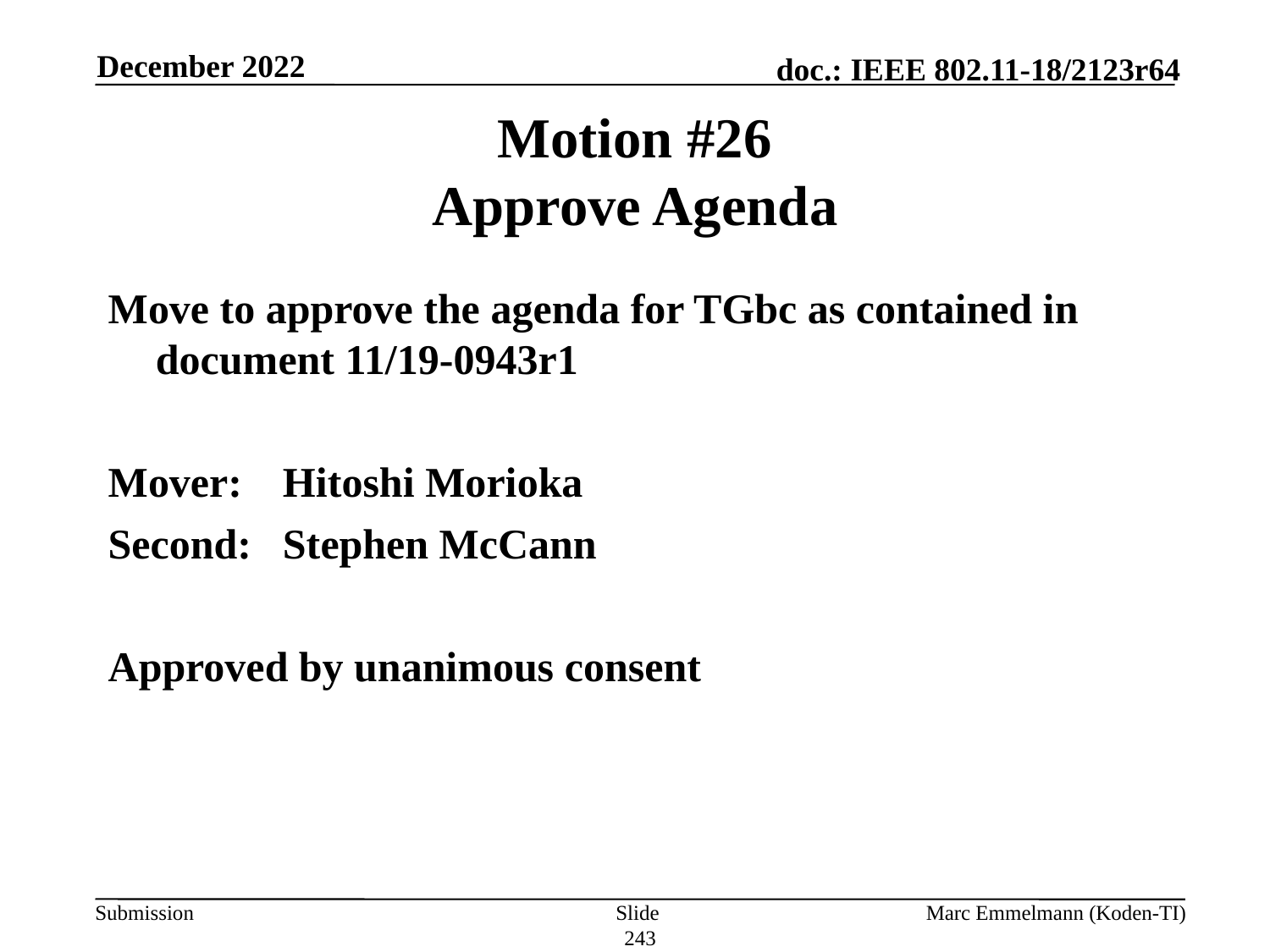

December 2022
# Motion #26 Approve Agenda
Move to approve the agenda for TGbc as contained in document 11/19-0943r1

Mover:	Hitoshi Morioka
Second:	Stephen McCann

Approved by unanimous consent
Slide 243
Marc Emmelmann (Koden-TI)